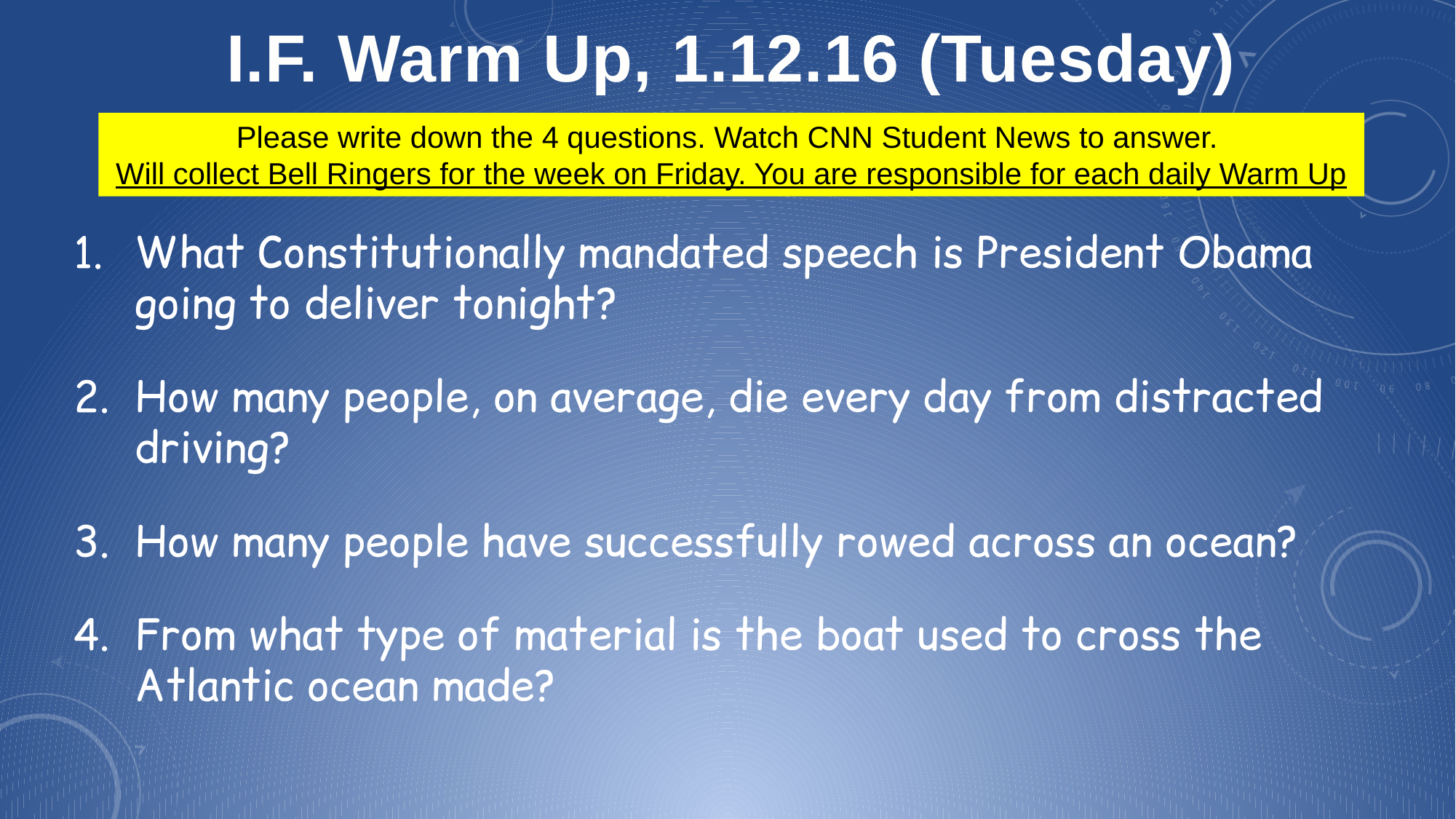

I.F. Warm Up, 1.12.16 (Tuesday)
Please write down the 4 questions. Watch CNN Student News to answer.
Will collect Bell Ringers for the week on Friday. You are responsible for each daily Warm Up
What Constitutionally mandated speech is President Obama going to deliver tonight?
How many people, on average, die every day from distracted driving?
How many people have successfully rowed across an ocean?
From what type of material is the boat used to cross the Atlantic ocean made?